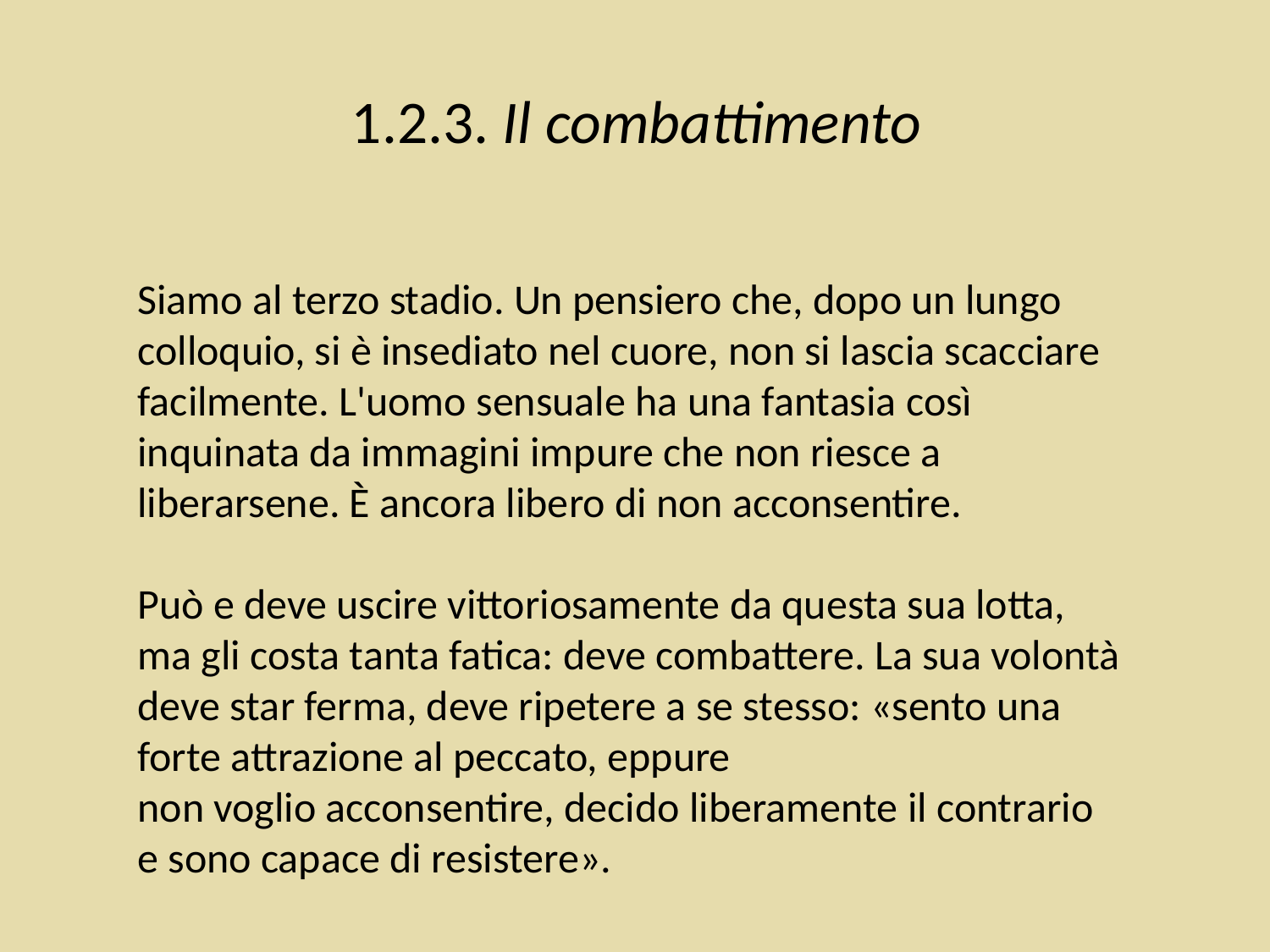

# 1.2.3. Il combattimento
Siamo al terzo stadio. Un pensiero che, dopo un lungo colloquio, si è insediato nel cuore, non si lascia scacciare facilmente. L'uomo sensuale ha una fantasia così inquinata da immagini impure che non riesce a liberarsene. È ancora libero di non acconsentire.

Può e deve uscire vittoriosamente da questa sua lotta, ma gli costa tanta fatica: deve combattere. La sua volontà deve star ferma, deve ripetere a se stesso: «sento una forte attrazione al peccato, eppure
non voglio acconsentire, decido liberamente il contrario e sono capace di resistere».